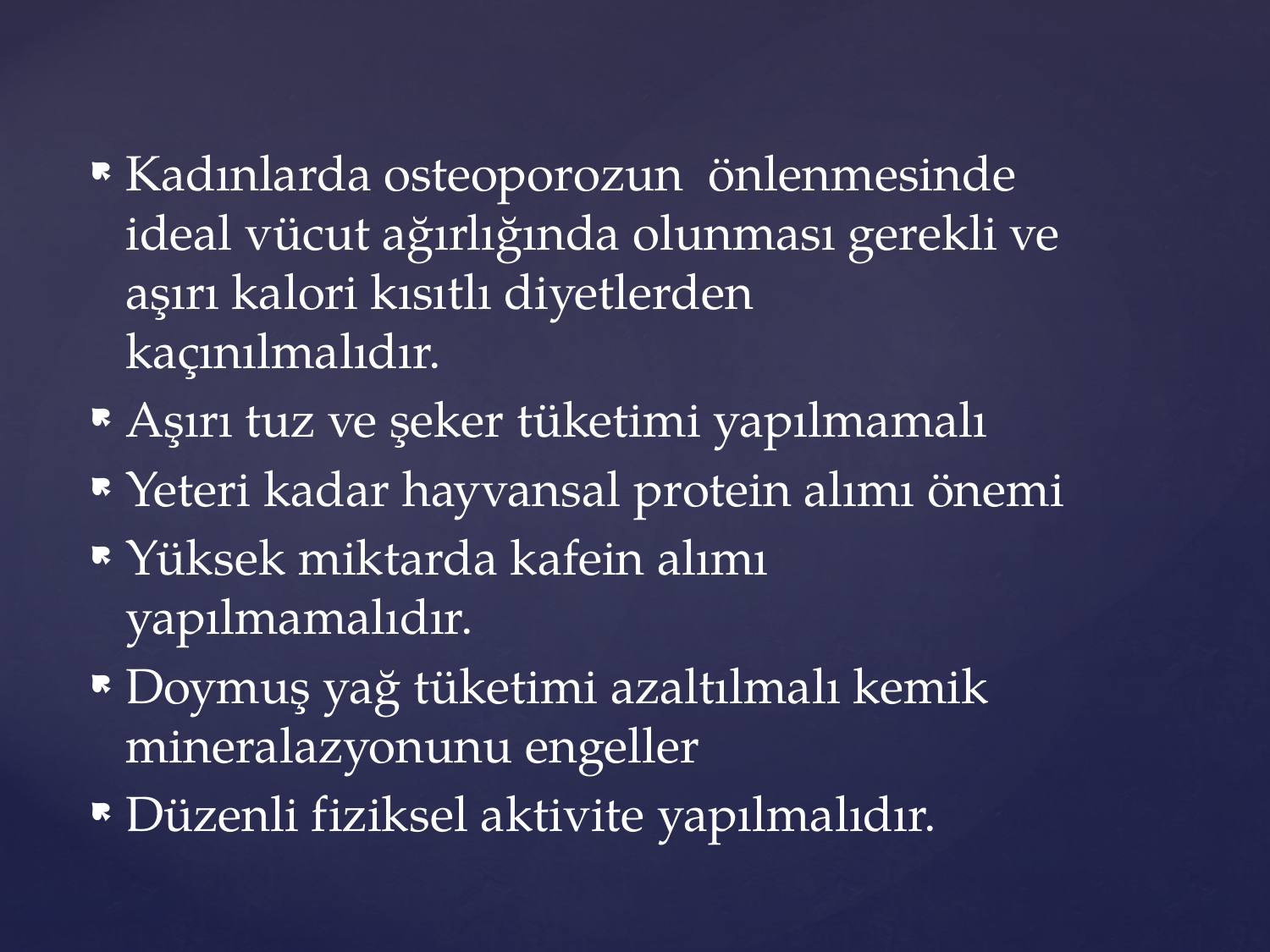

Kadınlarda osteoporozun  önlenmesinde ideal vücut ağırlığında olunması gerekli ve aşırı kalori kısıtlı diyetlerden kaçınılmalıdır.
Aşırı tuz ve şeker tüketimi yapılmamalı
Yeteri kadar hayvansal protein alımı önemi
Yüksek miktarda kafein alımı yapılmamalıdır.
Doymuş yağ tüketimi azaltılmalı kemik mineralazyonunu engeller
Düzenli fiziksel aktivite yapılmalıdır.